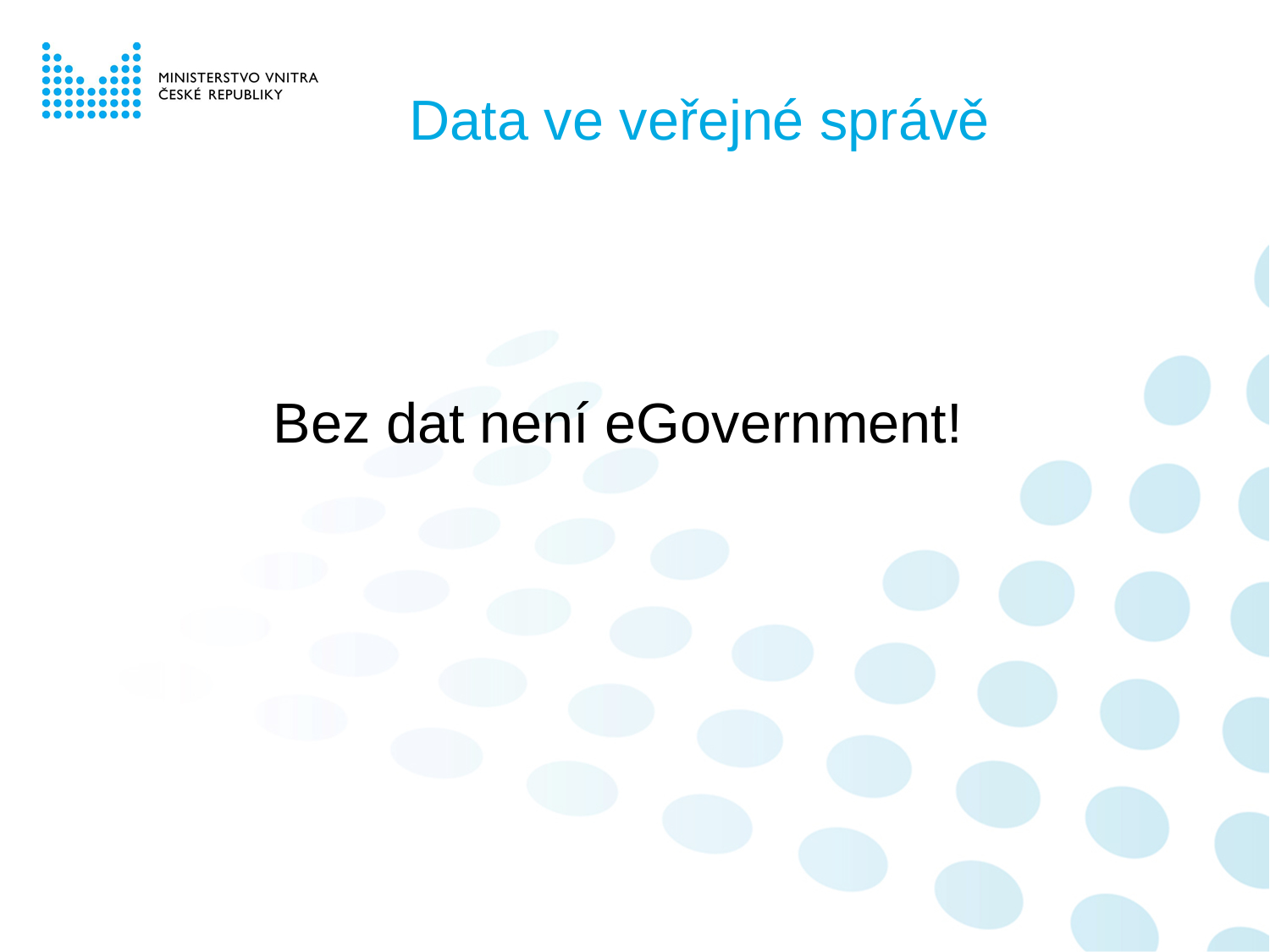

# Data ve veřejné správě

Bez dat není eGovernment!